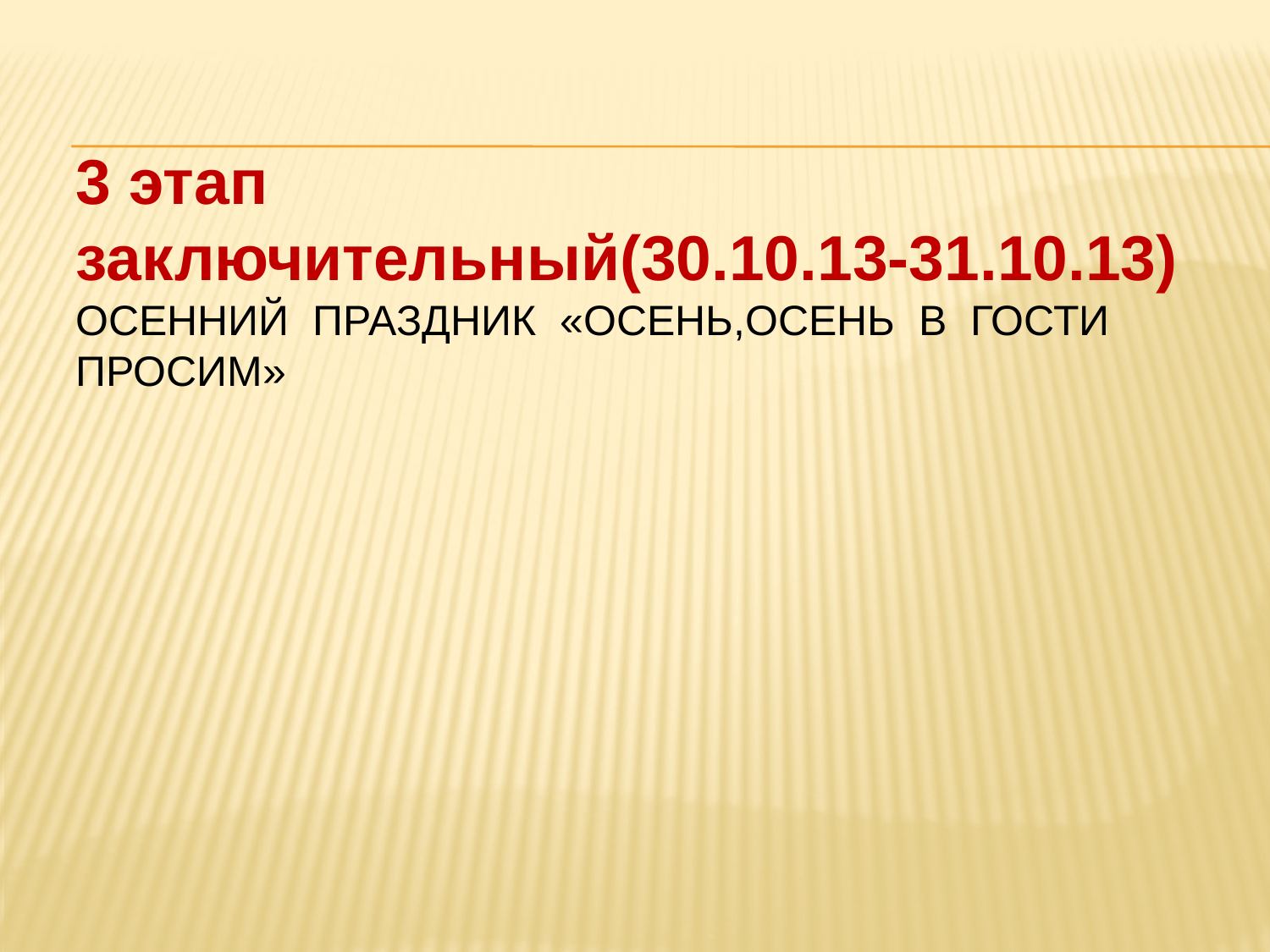

# 3 этап заключительный(30.10.13-31.10.13) Осенний  Праздник  «Осень,осень  в  гости  просим»